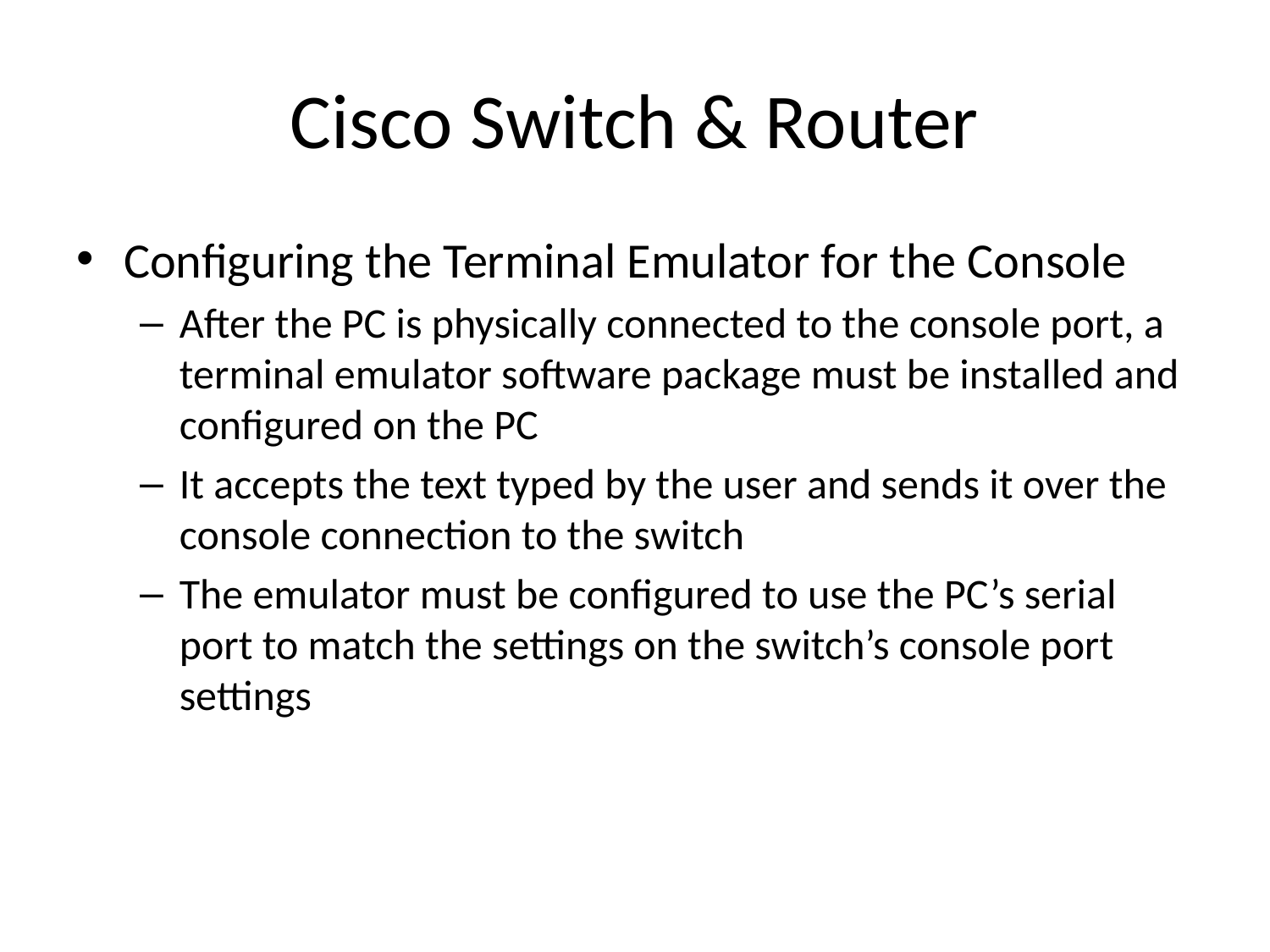

# Cisco Switch & Router
Configuring the Terminal Emulator for the Console
After the PC is physically connected to the console port, a terminal emulator software package must be installed and configured on the PC
It accepts the text typed by the user and sends it over the console connection to the switch
The emulator must be configured to use the PC’s serial port to match the settings on the switch’s console port settings